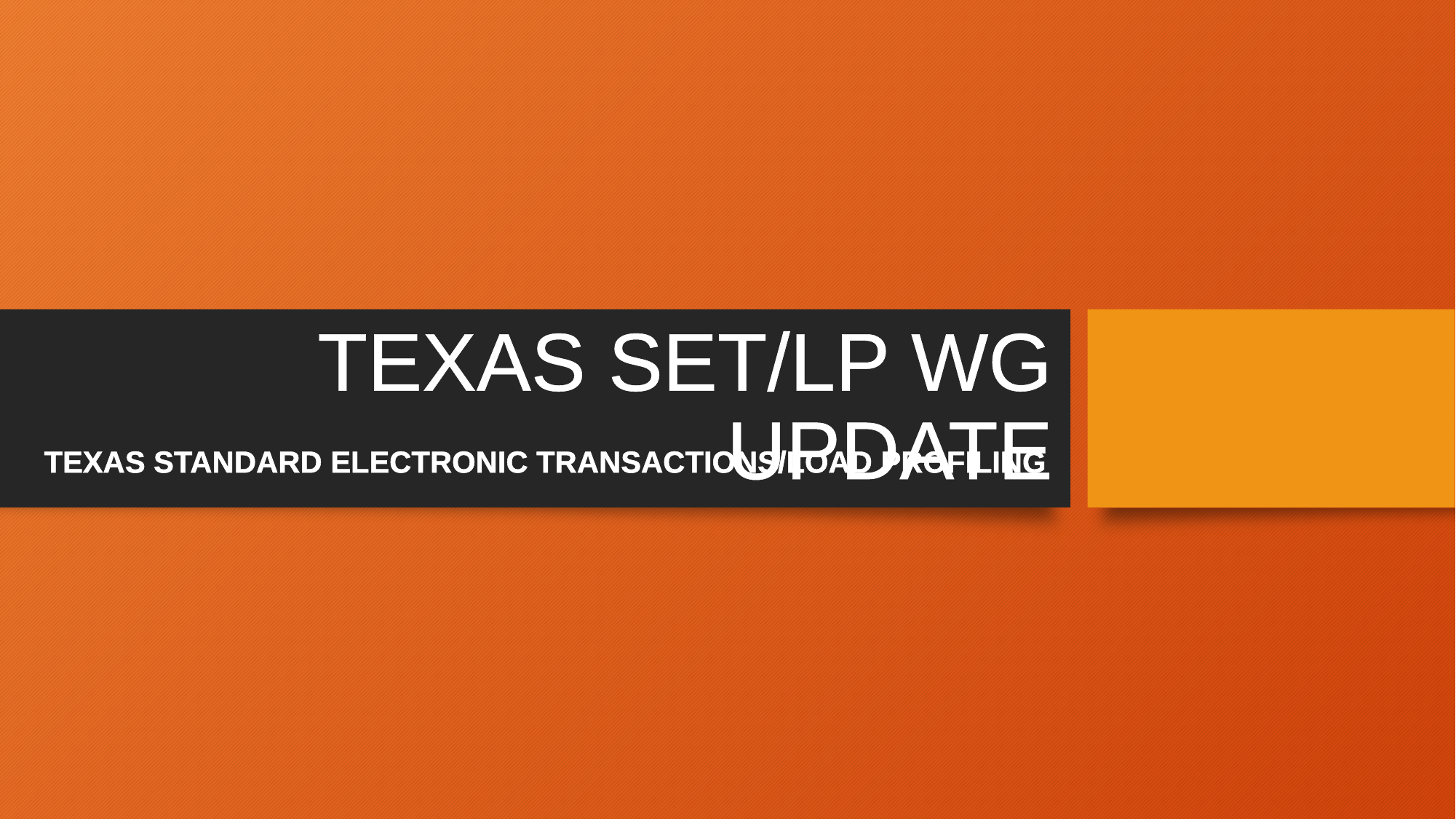

# TEXAS SET/LP WG UPDATE
TEXAS Standard Electronic Transactions/Load Profiling